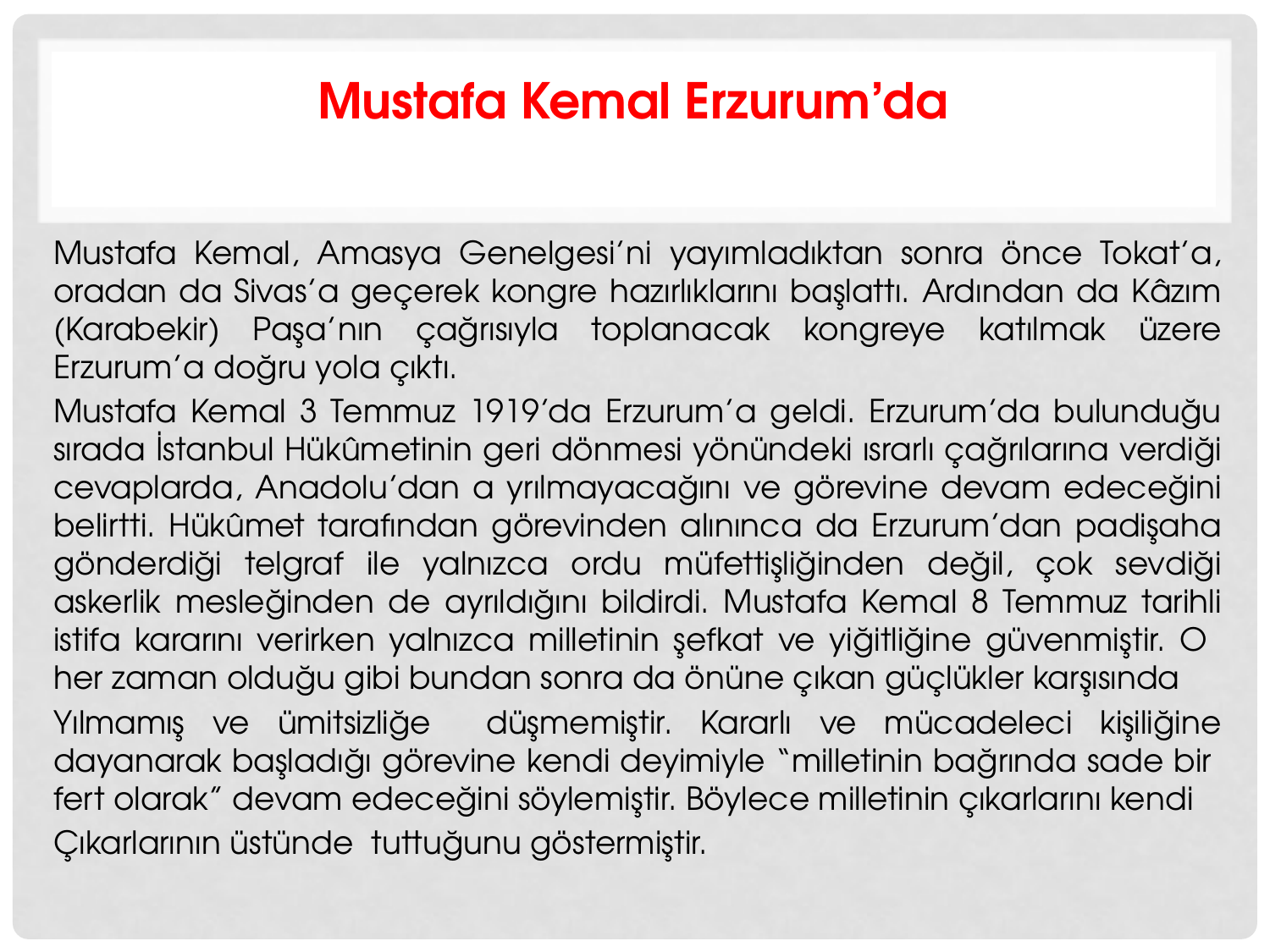

# Mustafa Kemal Erzurum’da
Mustafa Kemal, Amasya Genelgesi’ni yayımladıktan sonra önce Tokat’a, oradan da Sivas’a geçerek kongre hazırlıklarını başlattı. Ardından da Kâzım (Karabekir) Paşa’nın çağrısıyla toplanacak kongreye katılmak üzere Erzurum’a doğru yola çıktı.
Mustafa Kemal 3 Temmuz 1919’da Erzurum’a geldi. Erzurum’da bulunduğu sırada İstanbul Hükûmetinin geri dönmesi yönündeki ısrarlı çağrılarına verdiği cevaplarda, Anadolu’dan a yrılmayacağını ve görevine devam edeceğini belirtti. Hükûmet tarafından görevinden alınınca da Erzurum’dan padişaha gönderdiği telgraf ile yalnızca ordu müfettişliğinden değil, çok sevdiği askerlik mesleğinden de ayrıldığını bildirdi. Mustafa Kemal 8 Temmuz tarihli istifa kararını verirken yalnızca milletinin şefkat ve yiğitliğine güvenmiştir. O  her zaman olduğu gibi bundan sonra da önüne çıkan güçlükler karşısında
Yılmamış ve ümitsizliğe  düşmemiştir. Kararlı ve mücadeleci kişiliğine dayanarak başladığı görevine kendi deyimiyle “milletinin bağrında sade bir  fert olarak” devam edeceğini söylemiştir. Böylece milletinin çıkarlarını kendi
Çıkarlarının üstünde  tuttuğunu göstermiştir.